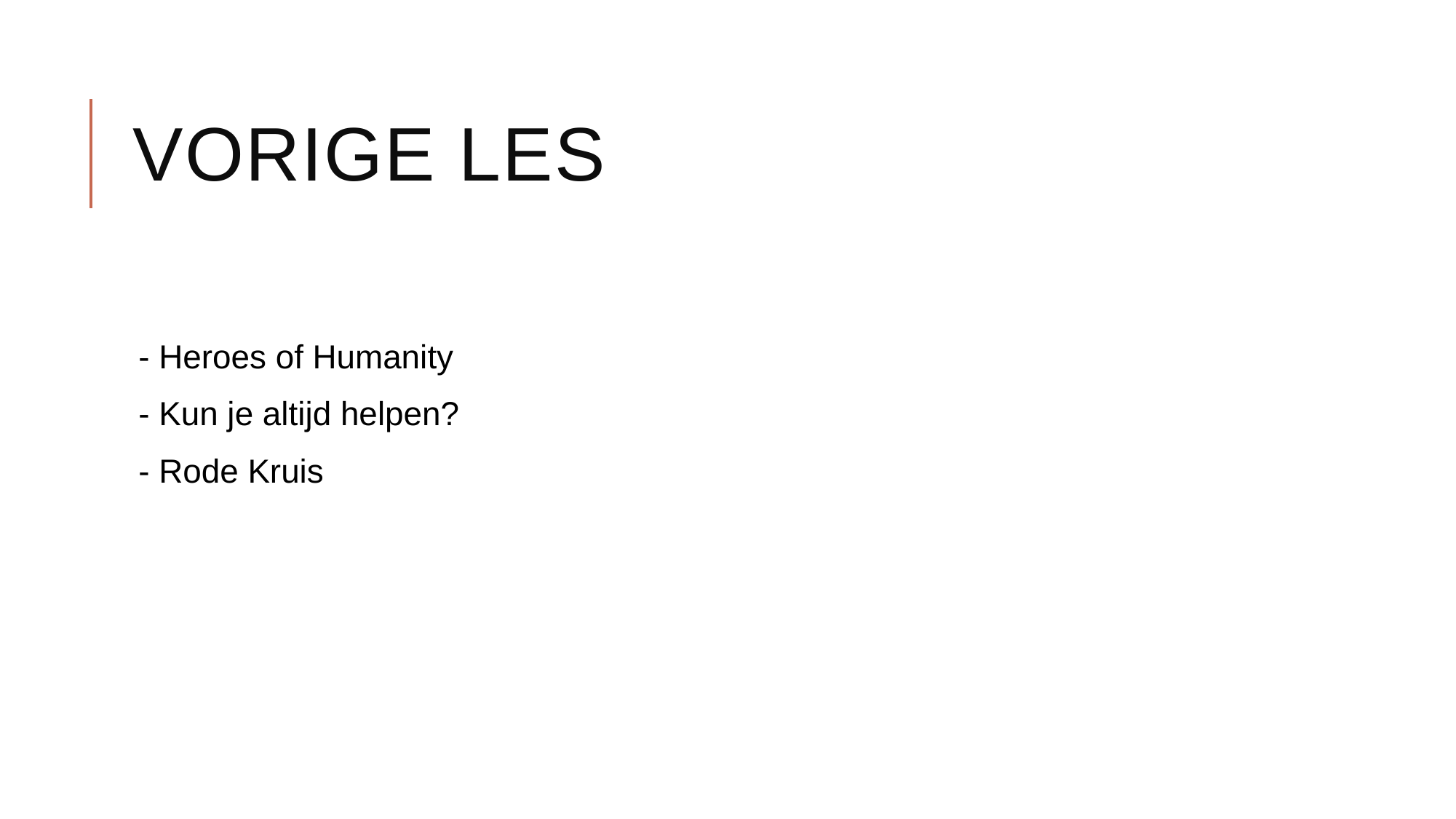

# Vorige les

- Heroes of Humanity
- Kun je altijd helpen?
- Rode Kruis